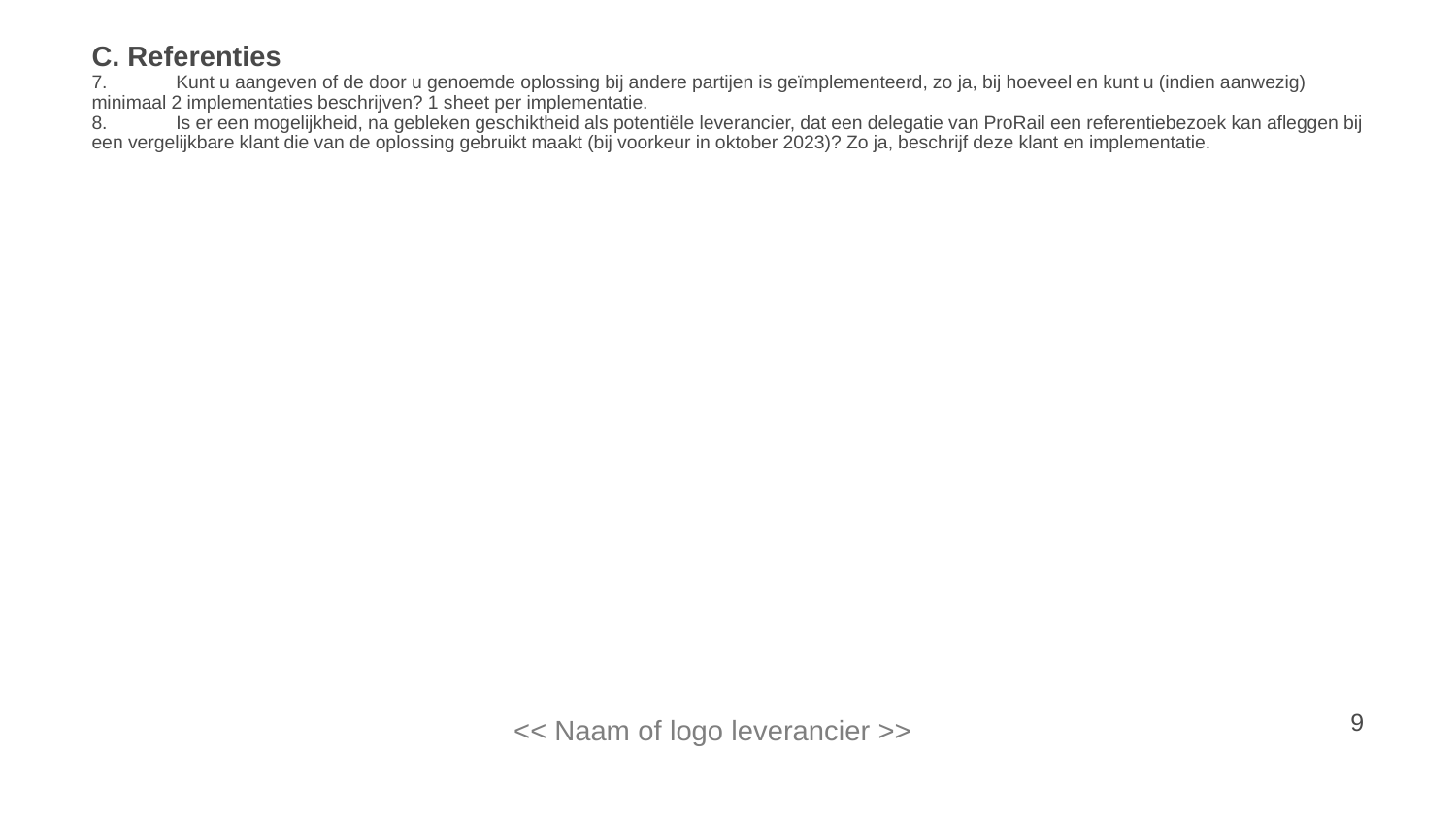

# C. Referenties 7.	Kunt u aangeven of de door u genoemde oplossing bij andere partijen is geïmplementeerd, zo ja, bij hoeveel en kunt u (indien aanwezig) minimaal 2 implementaties beschrijven? 1 sheet per implementatie. 8. 	Is er een mogelijkheid, na gebleken geschiktheid als potentiële leverancier, dat een delegatie van ProRail een referentiebezoek kan afleggen bij een vergelijkbare klant die van de oplossing gebruikt maakt (bij voorkeur in oktober 2023)? Zo ja, beschrijf deze klant en implementatie.
<< Naam of logo leverancier >>